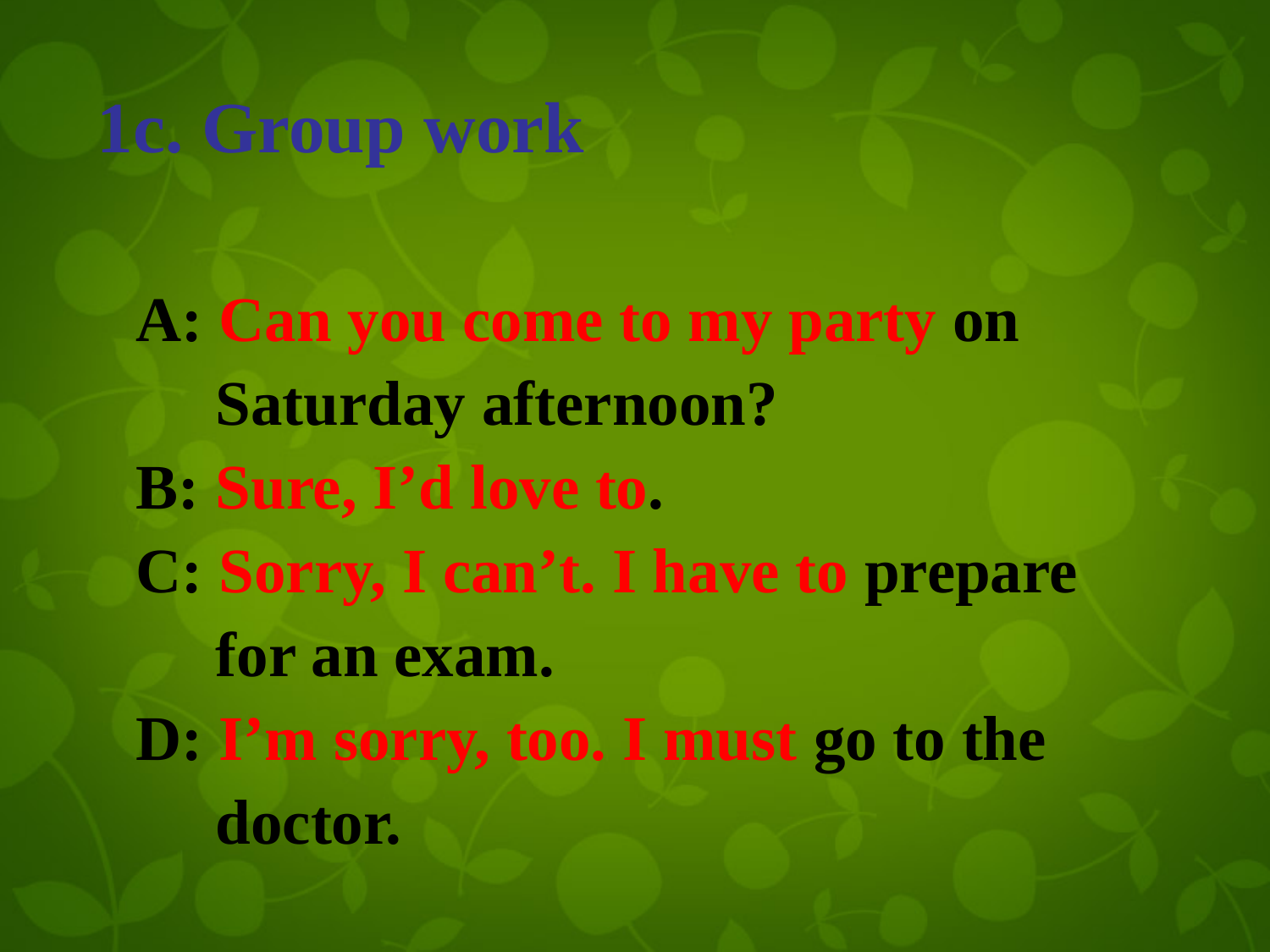

1c. Group work

A: Can you come to my party on
     Saturday afternoon?
B: Sure, I’d love to.
C: Sorry, I can’t. I have to prepare
     for an exam.
D: I’m sorry, too. I must go to the
     doctor.